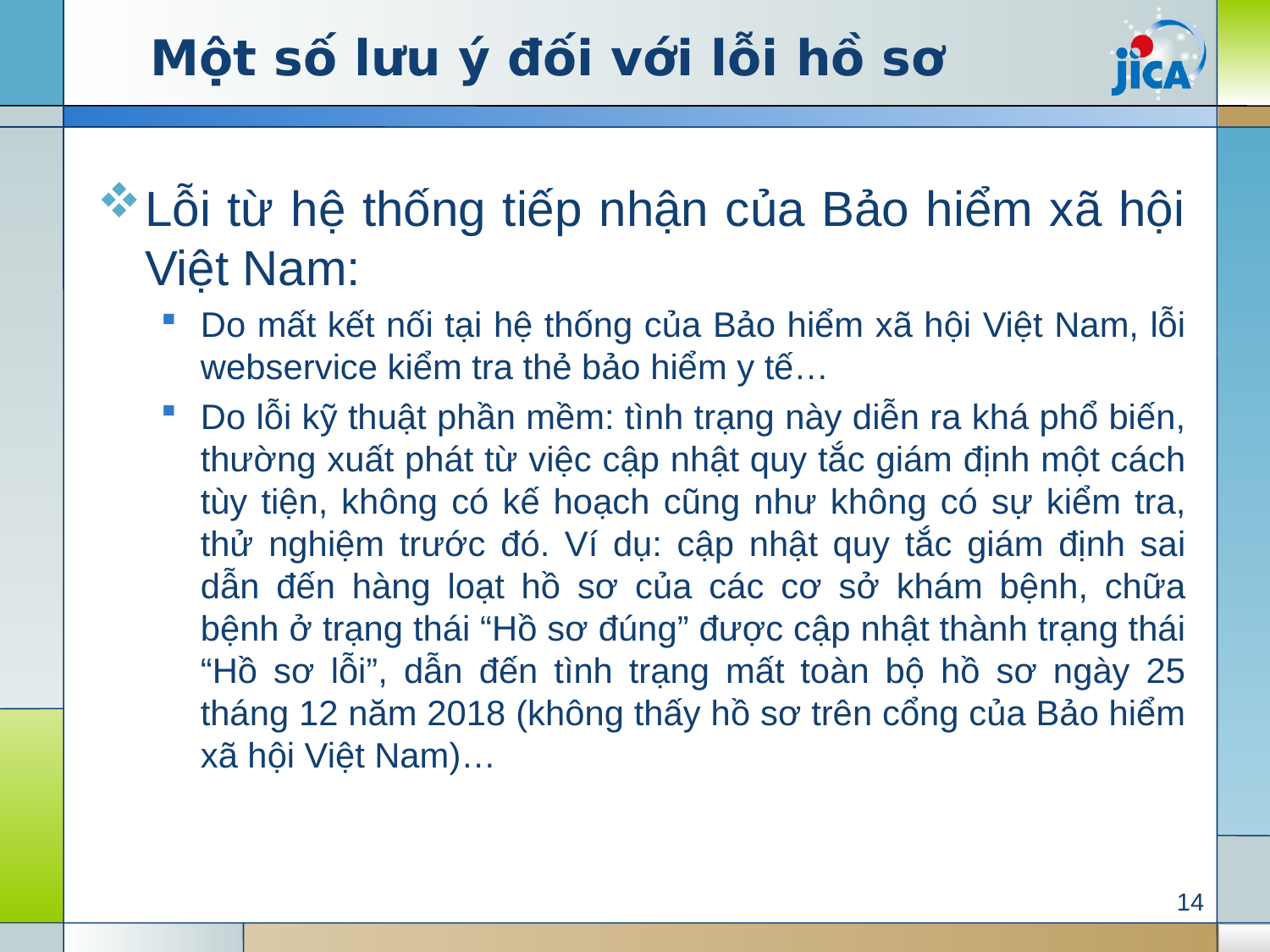

# Một số lưu ý đối với lỗi hồ sơ
Lỗi từ hệ thống tiếp nhận của Bảo hiểm xã hội Việt Nam:
Do mất kết nối tại hệ thống của Bảo hiểm xã hội Việt Nam, lỗi webservice kiểm tra thẻ bảo hiểm y tế…
Do lỗi kỹ thuật phần mềm: tình trạng này diễn ra khá phổ biến, thường xuất phát từ việc cập nhật quy tắc giám định một cách tùy tiện, không có kế hoạch cũng như không có sự kiểm tra, thử nghiệm trước đó. Ví dụ: cập nhật quy tắc giám định sai dẫn đến hàng loạt hồ sơ của các cơ sở khám bệnh, chữa bệnh ở trạng thái “Hồ sơ đúng” được cập nhật thành trạng thái “Hồ sơ lỗi”, dẫn đến tình trạng mất toàn bộ hồ sơ ngày 25 tháng 12 năm 2018 (không thấy hồ sơ trên cổng của Bảo hiểm xã hội Việt Nam)…
14